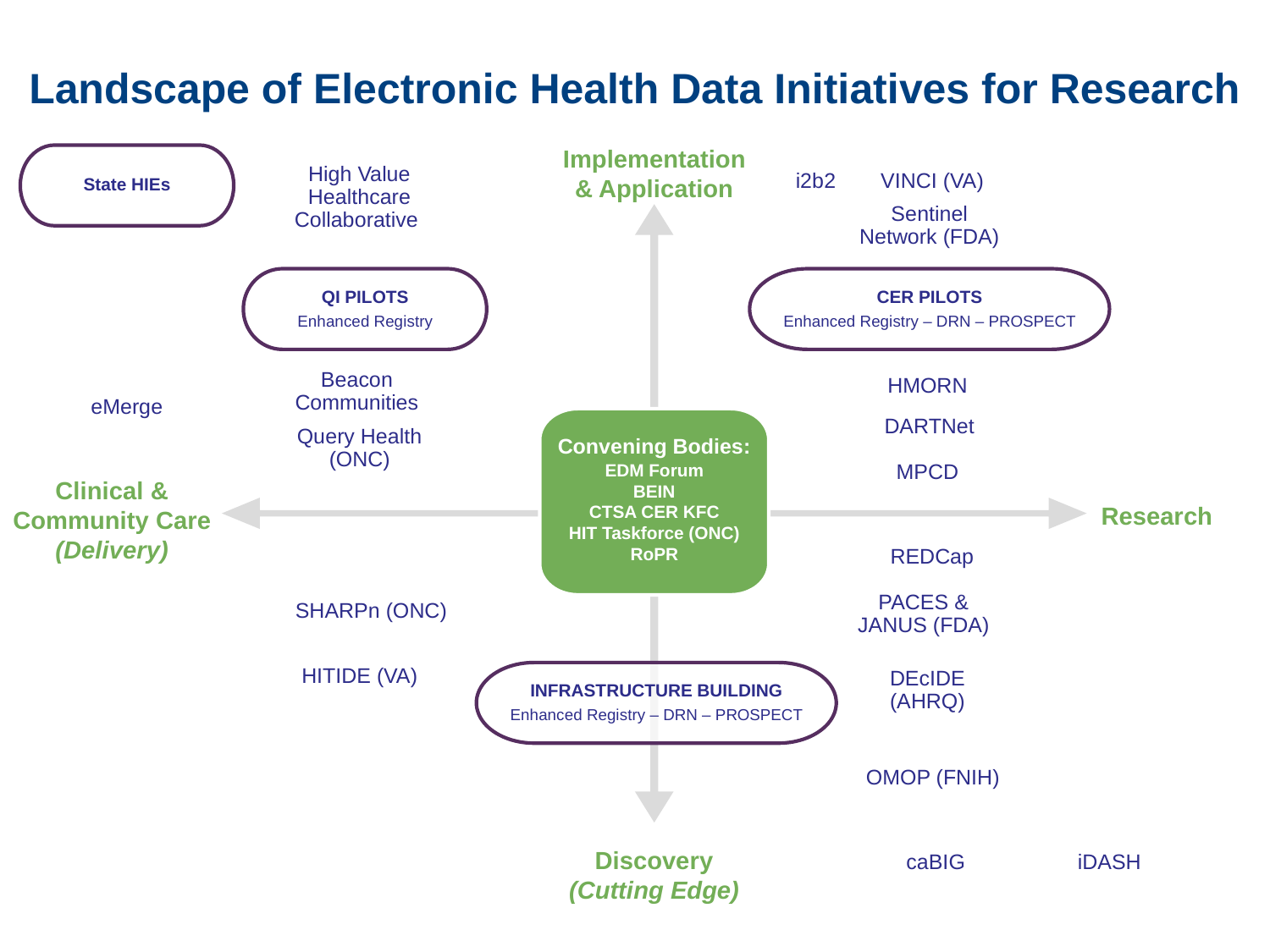

# Landscape of Electronic Health Data Initiatives for Research
Implementation & Application
i2b2
VINCI (VA)
State HIEs
High Value Healthcare Collaborative
Sentinel Network (FDA)

Convening Bodies:
EDM Forum
BEIN
CTSA CER KFC
HIT Taskforce (ONC)
RoPR
QI PILOTS
Enhanced Registry
CER PILOTS
Enhanced Registry – DRN – PROSPECT
HMORN
Beacon Communities
eMerge
DARTNet
Query Health (ONC)
MPCD
Clinical & Community Care (Delivery)

Research

REDCap
SHARPn (ONC)
PACES & JANUS (FDA)
HITIDE (VA)
DEcIDE (AHRQ)
INFRASTRUCTURE BUILDING
Enhanced Registry – DRN – PROSPECT
OMOP (FNIH)
caBIG
iDASH
Discovery (Cutting Edge)